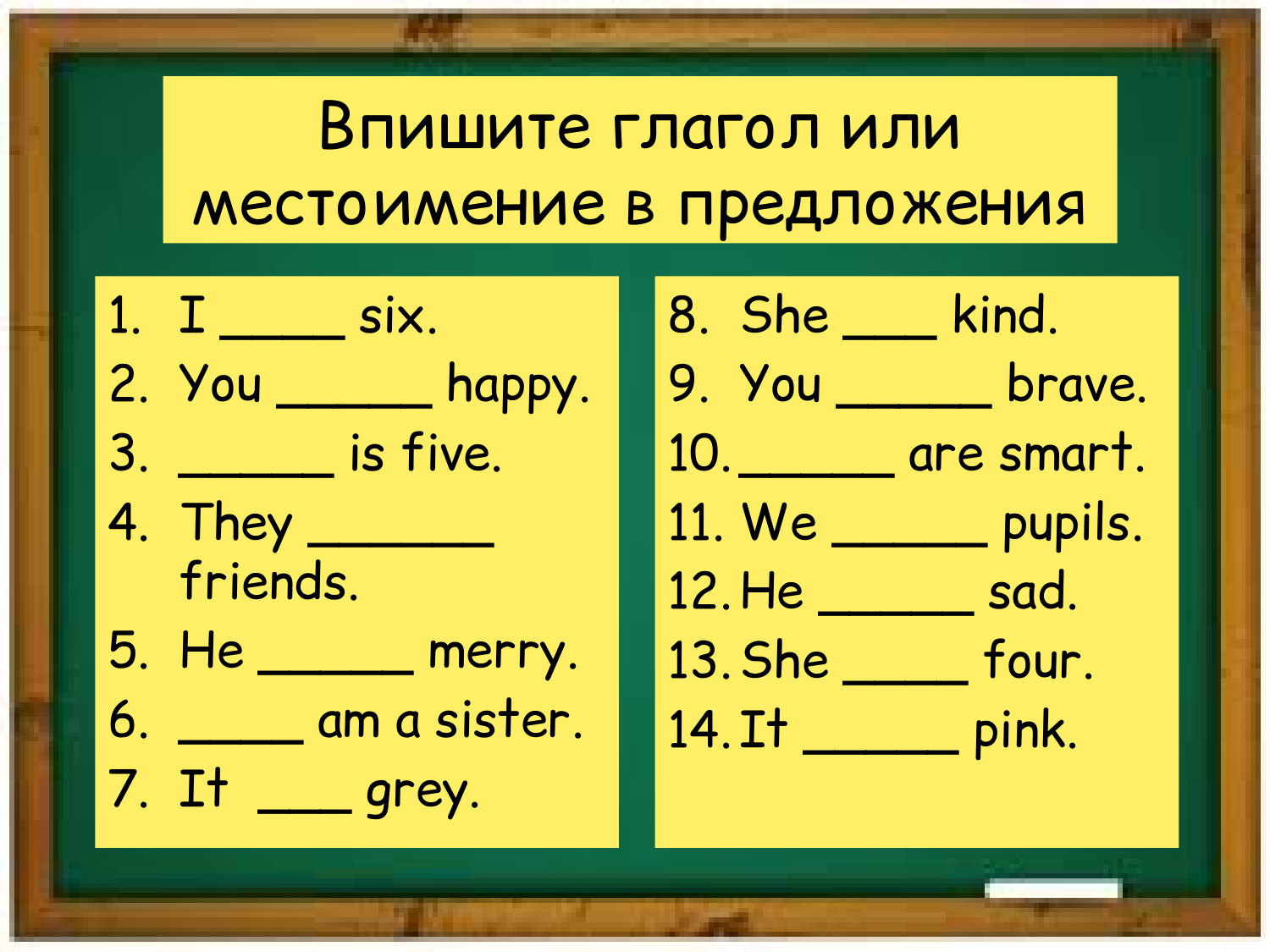

# Впишите глагол или местоимение в предложения
I ____ six.
You _____ happy.
_____ is five.
They ______ friends.
He _____ merry.
____ am a sister.
It  ___ grey.

She ___ kind.
You _____ brave.
_____ are smart.
We _____ pupils.
He _____ sad.
She ____ four.
It _____ pink.